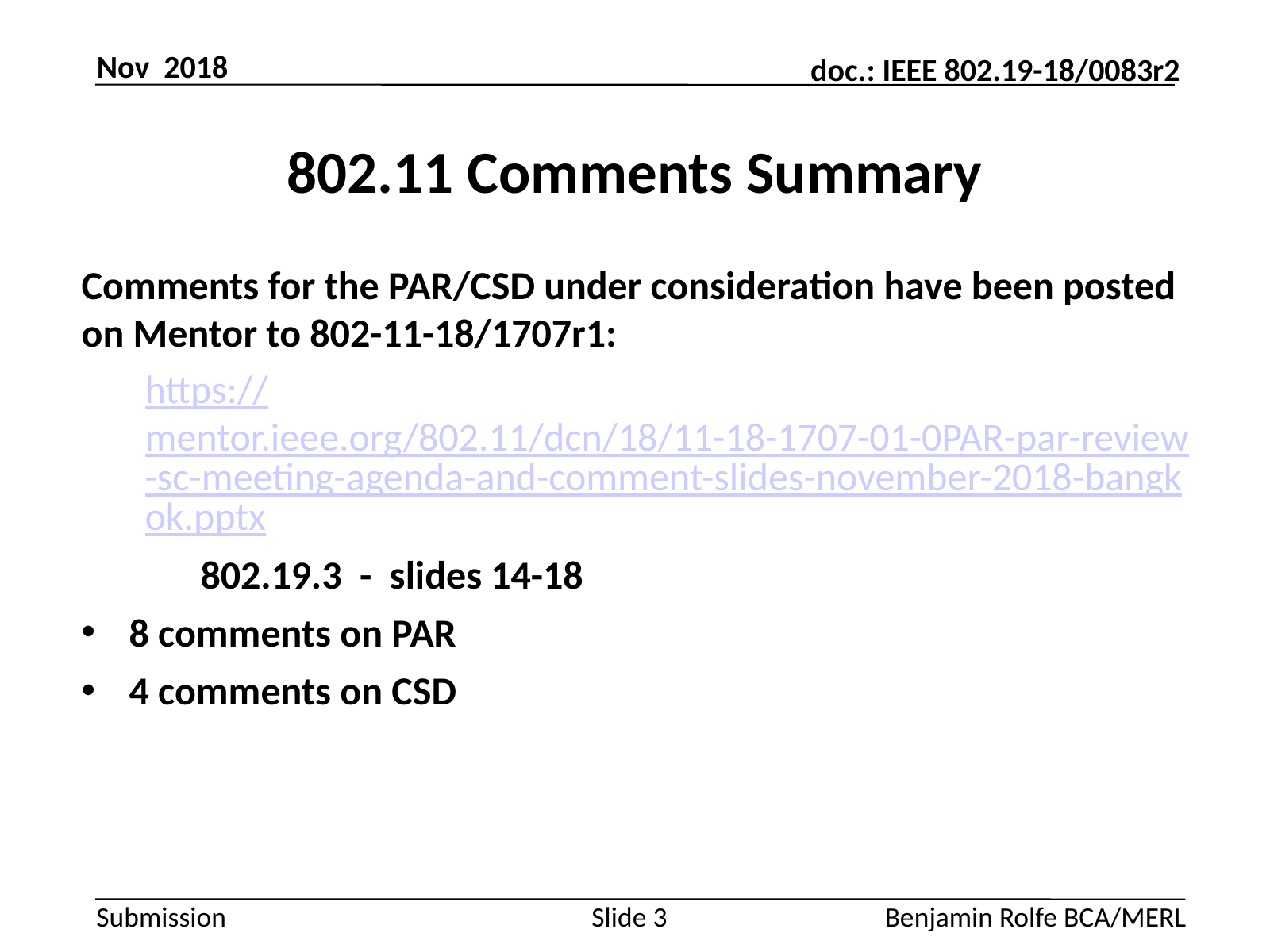

Nov  2018
# 802.11 Comments Summary
Comments for the PAR/CSD under consideration have been posted on Mentor to 802-11-18/1707r1:
https://mentor.ieee.org/802.11/dcn/18/11-18-1707-01-0PAR-par-review-sc-meeting-agenda-and-comment-slides-november-2018-bangkok.pptx
	802.19.3  -  slides 14-18
8 comments on PAR
4 comments on CSD
Slide 3
Benjamin Rolfe BCA/MERL